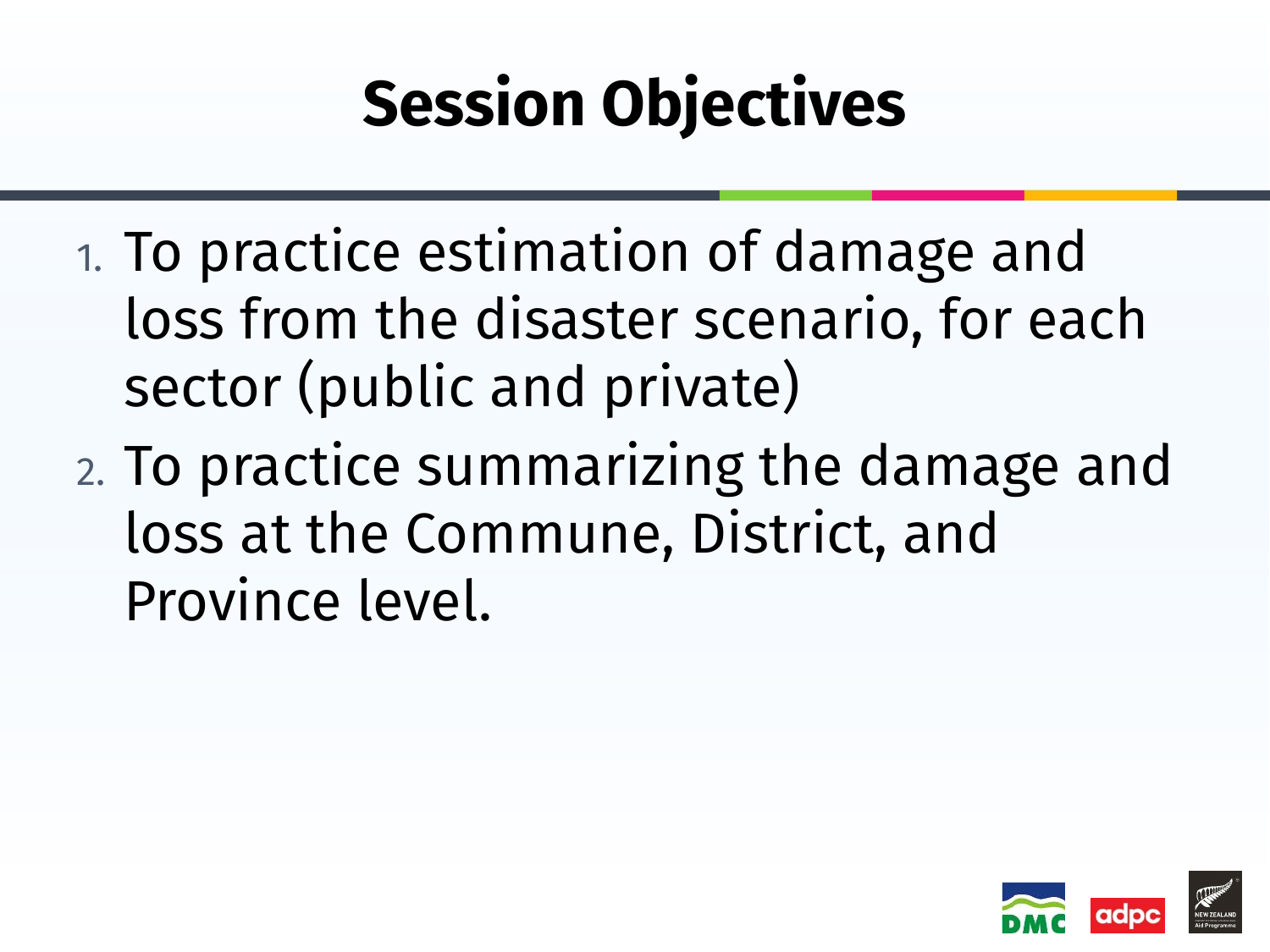

# Session Objectives
To practice estimation of damage and loss from the disaster scenario, for each sector (public and private)
To practice summarizing the damage and loss at the Commune, District, and Province level.